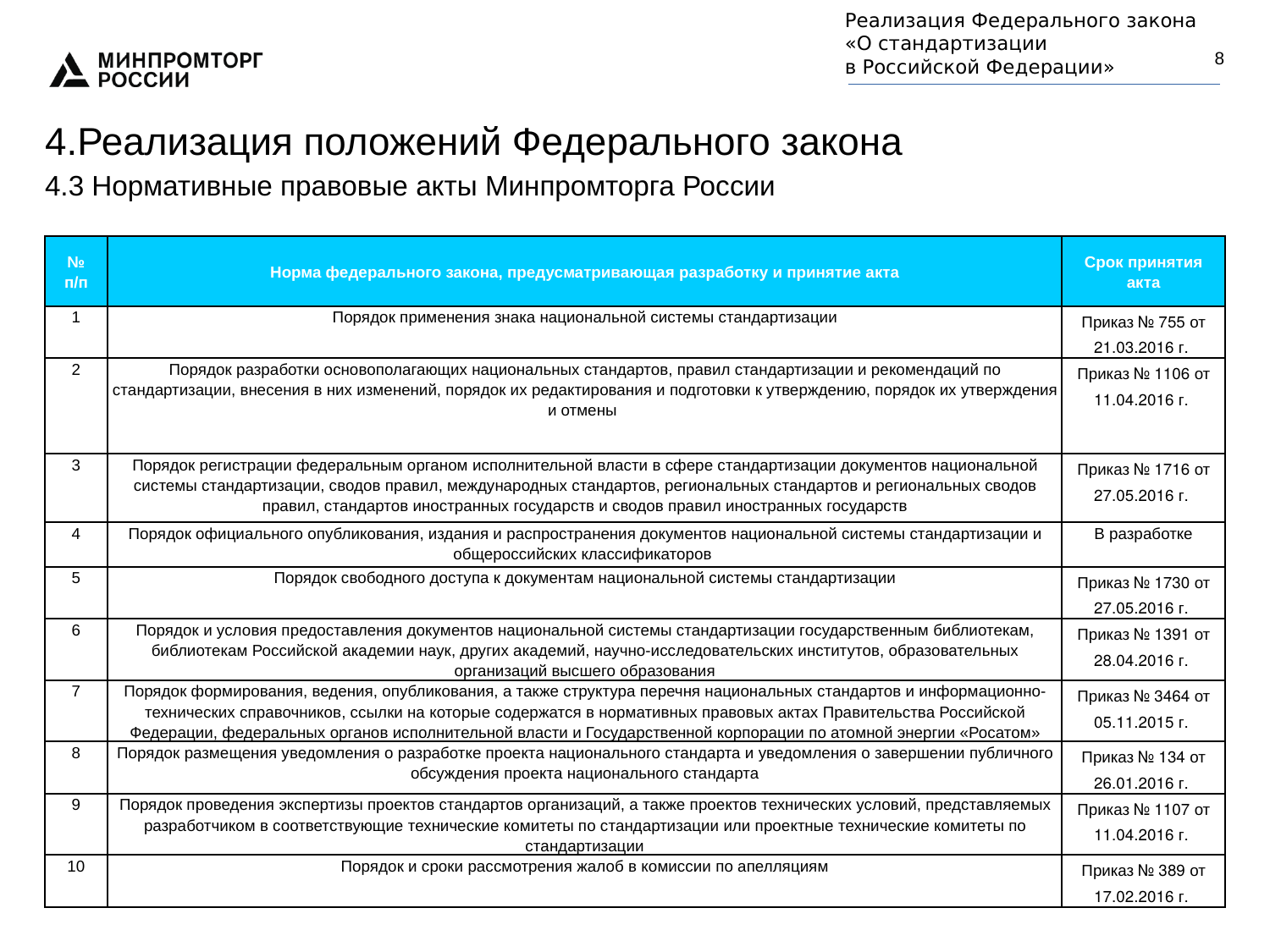

Реализация Федерального закона
«О стандартизации
в Российской Федерации»
8
4.Реализация положений Федерального закона
4.3 Нормативные правовые акты Минпромторга России
| № п/п | Норма федерального закона, предусматривающая разработку и принятие акта | Срок принятия акта |
| --- | --- | --- |
| 1 | Порядок применения знака национальной системы стандартизации | Приказ № 755 от 21.03.2016 г. |
| 2 | Порядок разработки основополагающих национальных стандартов, правил стандартизации и рекомендаций по стандартизации, внесения в них изменений, порядок их редактирования и подготовки к утверждению, порядок их утверждения и отмены | Приказ № 1106 от 11.04.2016 г. |
| 3 | Порядок регистрации федеральным органом исполнительной власти в сфере стандартизации документов национальной системы стандартизации, сводов правил, международных стандартов, региональных стандартов и региональных сводов правил, стандартов иностранных государств и сводов правил иностранных государств | Приказ № 1716 от 27.05.2016 г. |
| 4 | Порядок официального опубликования, издания и распространения документов национальной системы стандартизации и общероссийских классификаторов | В разработке |
| 5 | Порядок свободного доступа к документам национальной системы стандартизации | Приказ № 1730 от 27.05.2016 г. |
| 6 | Порядок и условия предоставления документов национальной системы стандартизации государственным библиотекам, библиотекам Российской академии наук, других академий, научно-исследовательских институтов, образовательных организаций высшего образования | Приказ № 1391 от 28.04.2016 г. |
| 7 | Порядок формирования, ведения, опубликования, а также структура перечня национальных стандартов и информационно-технических справочников, ссылки на которые содержатся в нормативных правовых актах Правительства Российской Федерации, федеральных органов исполнительной власти и Государственной корпорации по атомной энергии «Росатом» | Приказ № 3464 от 05.11.2015 г. |
| 8 | Порядок размещения уведомления о разработке проекта национального стандарта и уведомления о завершении публичного обсуждения проекта национального стандарта | Приказ № 134 от 26.01.2016 г. |
| 9 | Порядок проведения экспертизы проектов стандартов организаций, а также проектов технических условий, представляемых разработчиком в соответствующие технические комитеты по стандартизации или проектные технические комитеты по стандартизации | Приказ № 1107 от 11.04.2016 г. |
| 10 | Порядок и сроки рассмотрения жалоб в комиссии по апелляциям | Приказ № 389 от 17.02.2016 г. |